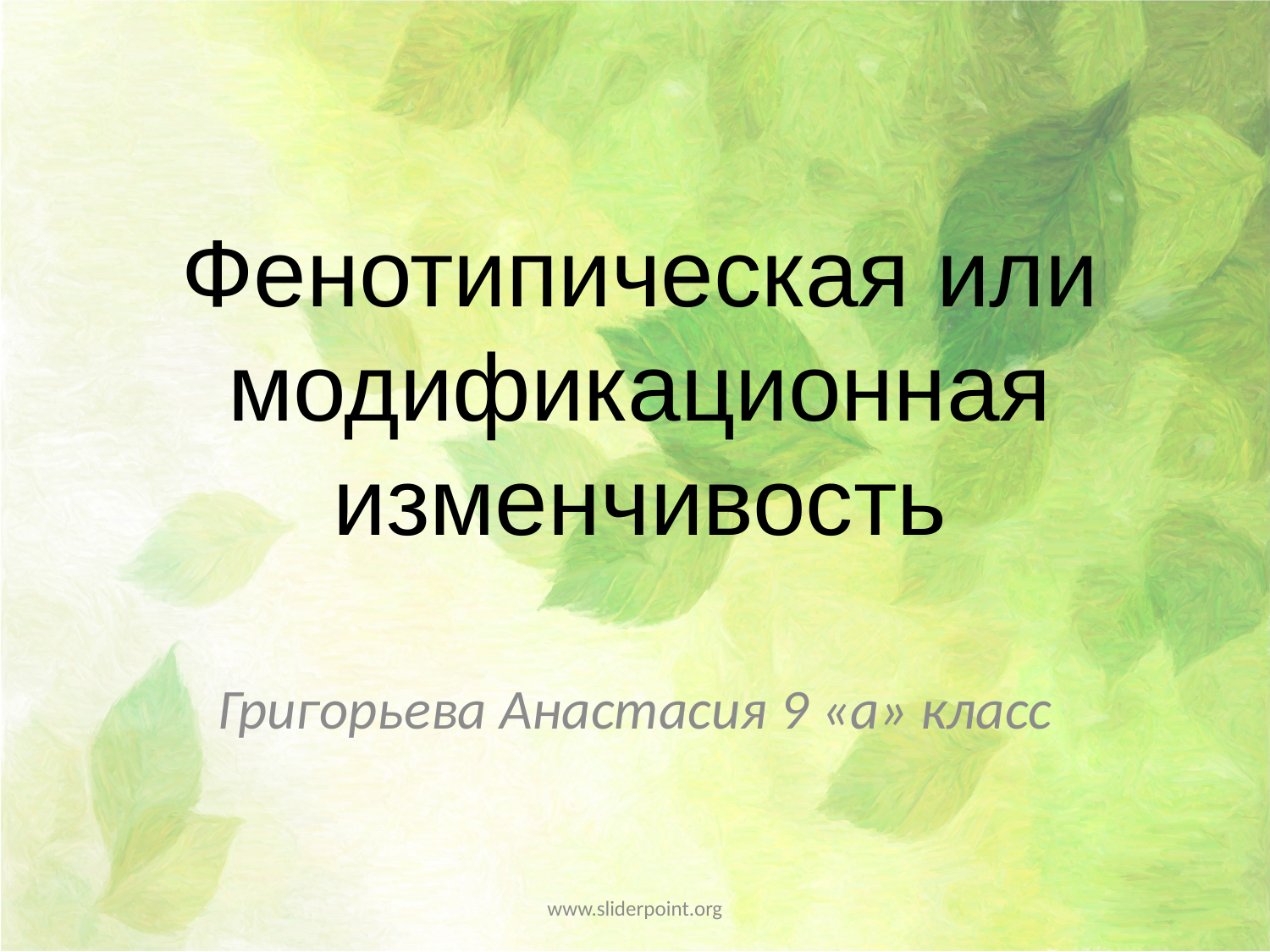

# Фенотипическая или модификационная изменчивость
Григорьева Анастасия 9 «а» класс
www.sliderpoint.org